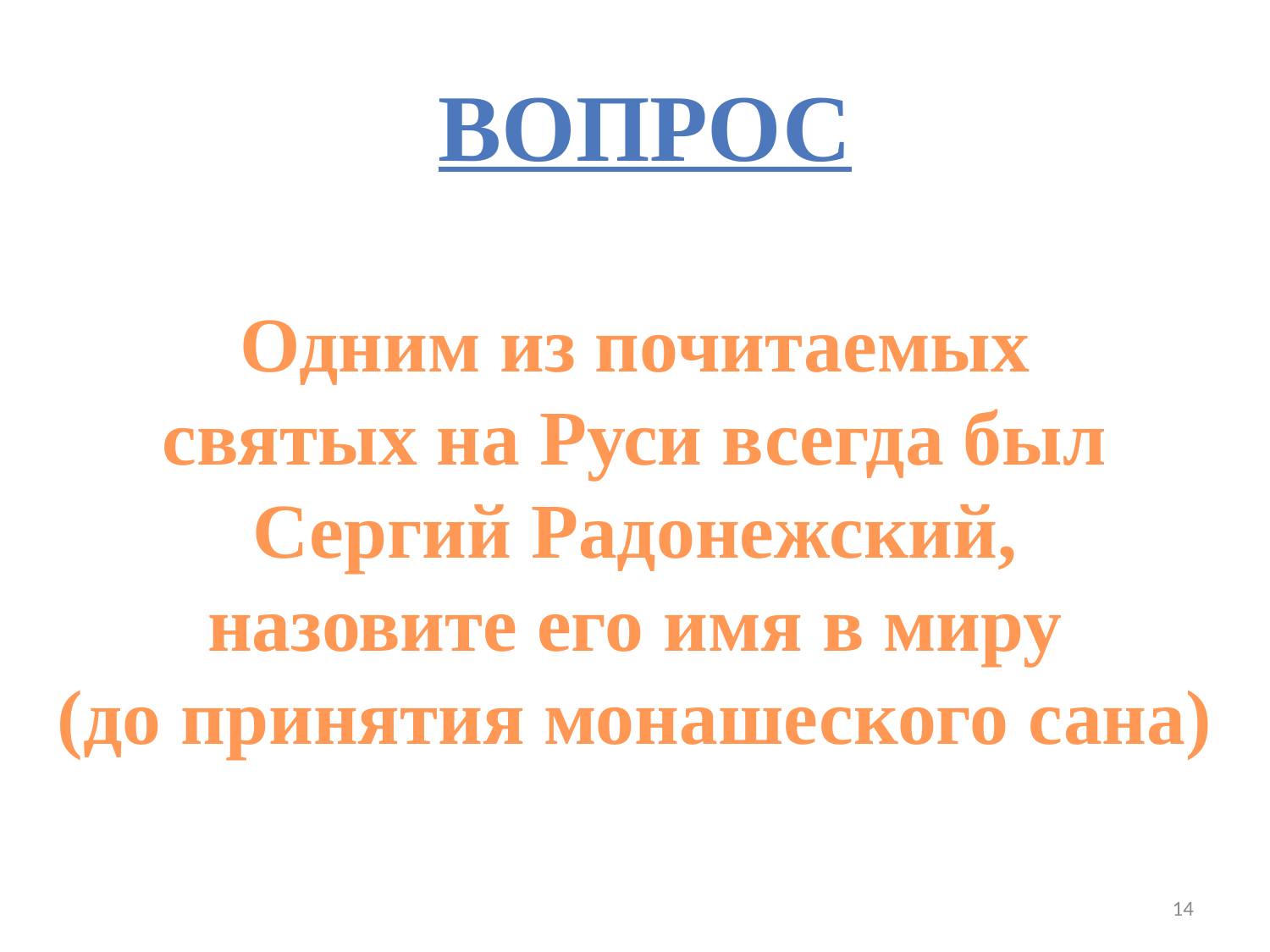

Вопрос

Одним из почитаемых
святых на Руси всегда был
Сергий Радонежский,
назовите его имя в миру
(до принятия монашеского сана)
14